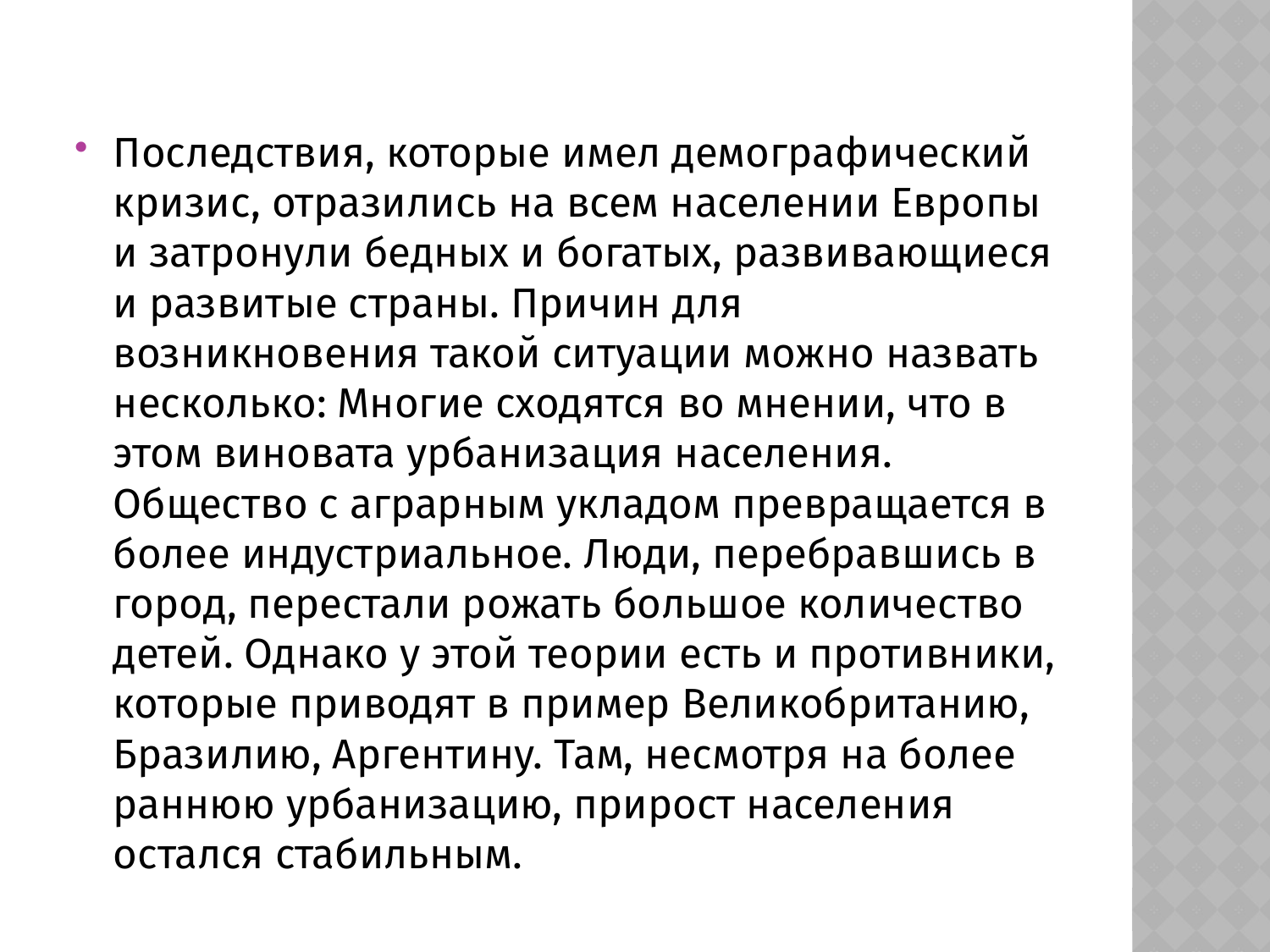

Последствия, которые имел демографический кризис, отразились на всем населении Европы и затронули бедных и богатых, развивающиеся и развитые страны. Причин для возникновения такой ситуации можно назвать несколько: Многие сходятся во мнении, что в этом виновата урбанизация населения. Общество с аграрным укладом превращается в более индустриальное. Люди, перебравшись в город, перестали рожать большое количество детей. Однако у этой теории есть и противники, которые приводят в пример Великобританию, Бразилию, Аргентину. Там, несмотря на более раннюю урбанизацию, прирост населения остался стабильным.